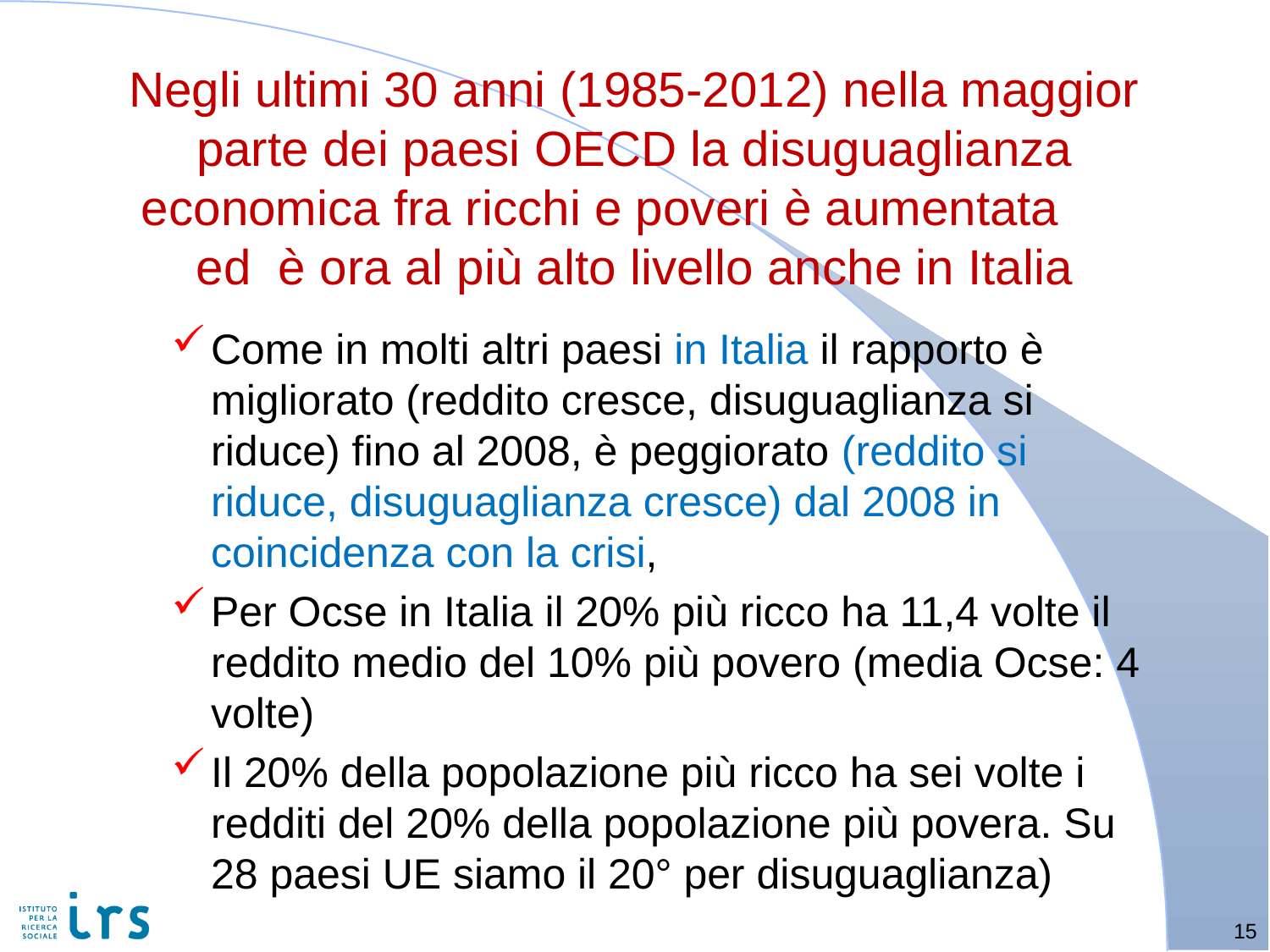

# Negli ultimi 30 anni (1985-2012) nella maggior parte dei paesi OECD la disuguaglianza economica fra ricchi e poveri è aumentata      ed  è ora al più alto livello anche in Italia
Come in molti altri paesi in Italia il rapporto è migliorato (reddito cresce, disuguaglianza si riduce) fino al 2008, è peggiorato (reddito si riduce, disuguaglianza cresce) dal 2008 in coincidenza con la crisi,
Per Ocse in Italia il 20% più ricco ha 11,4 volte il reddito medio del 10% più povero (media Ocse: 4 volte)
Il 20% della popolazione più ricco ha sei volte i redditi del 20% della popolazione più povera. Su 28 paesi UE siamo il 20° per disuguaglianza)

15